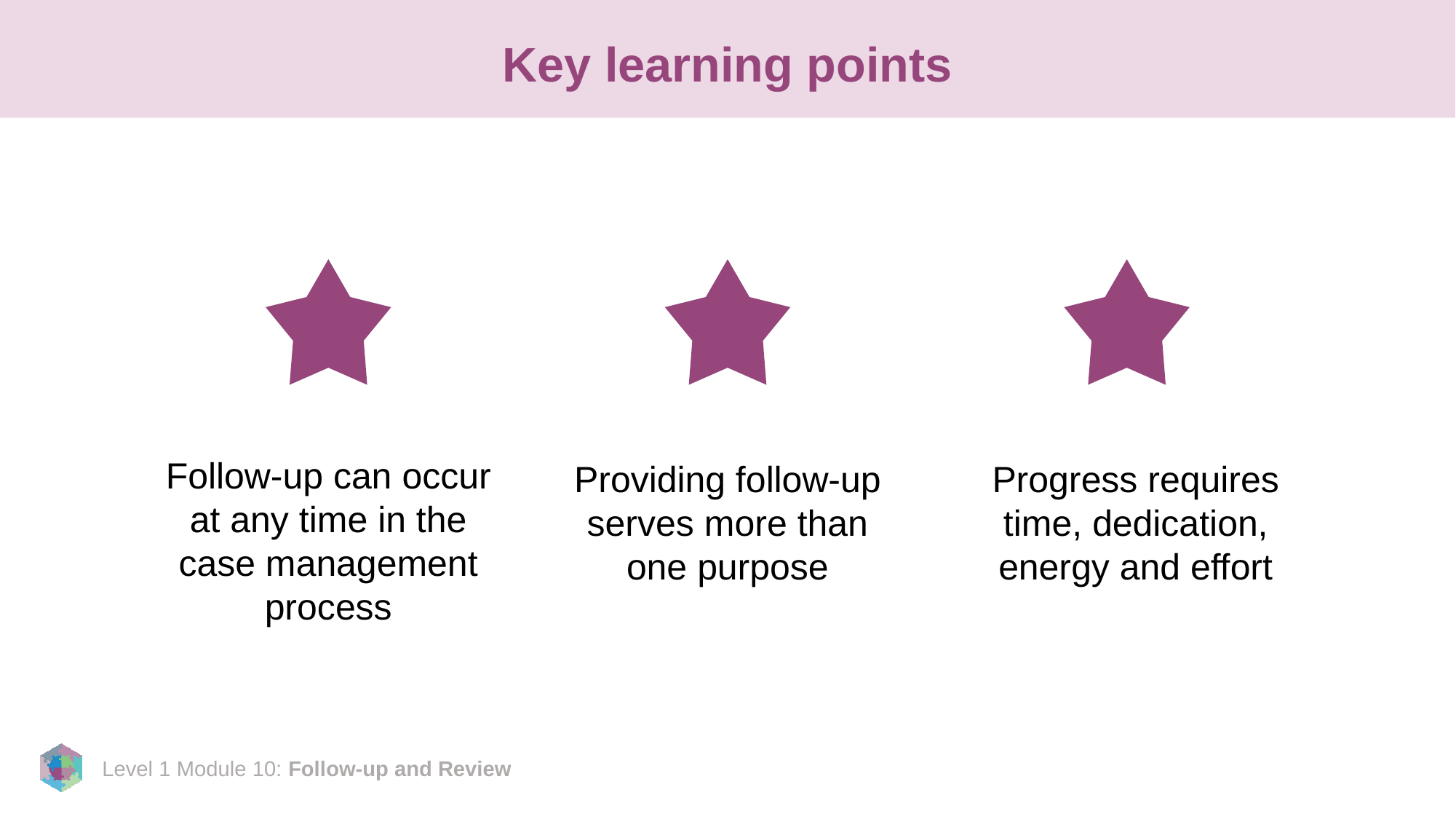

# Key learning points

Follow-up can occur at any time in the case management process
Providing follow-up serves more than one purpose
Progress requires time, dedication, energy and effort